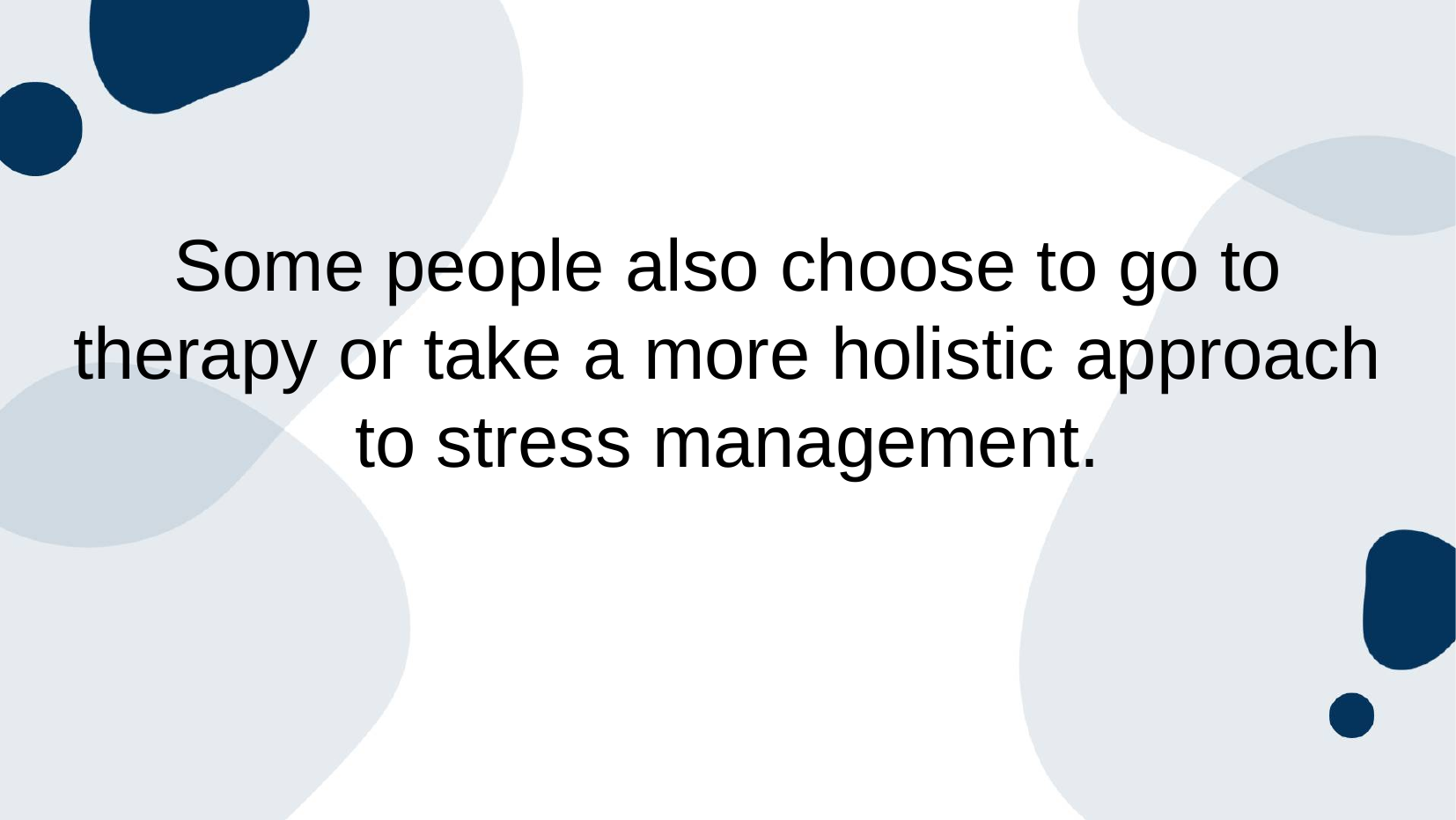

Some people also choose to go to therapy or take a more holistic approach to stress management.